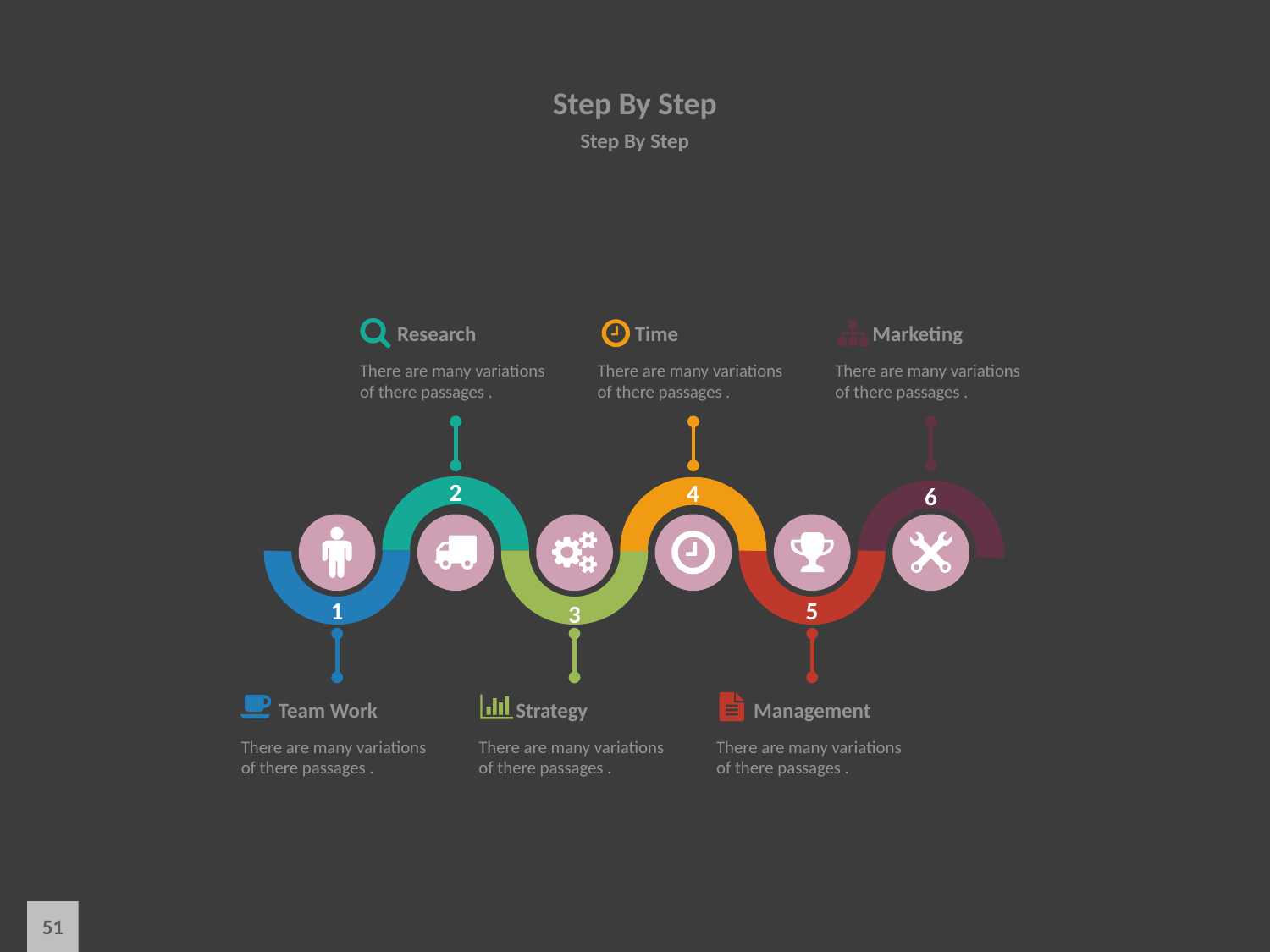

# Step By Step
Step By Step
Research
Time
Marketing

There are many variations
of there passages .
There are many variations
of there passages .
There are many variations
of there passages .
2

4

6

1

5

3
Team Work
Strategy
Management

There are many variations
of there passages .
There are many variations
of there passages .
There are many variations
of there passages .